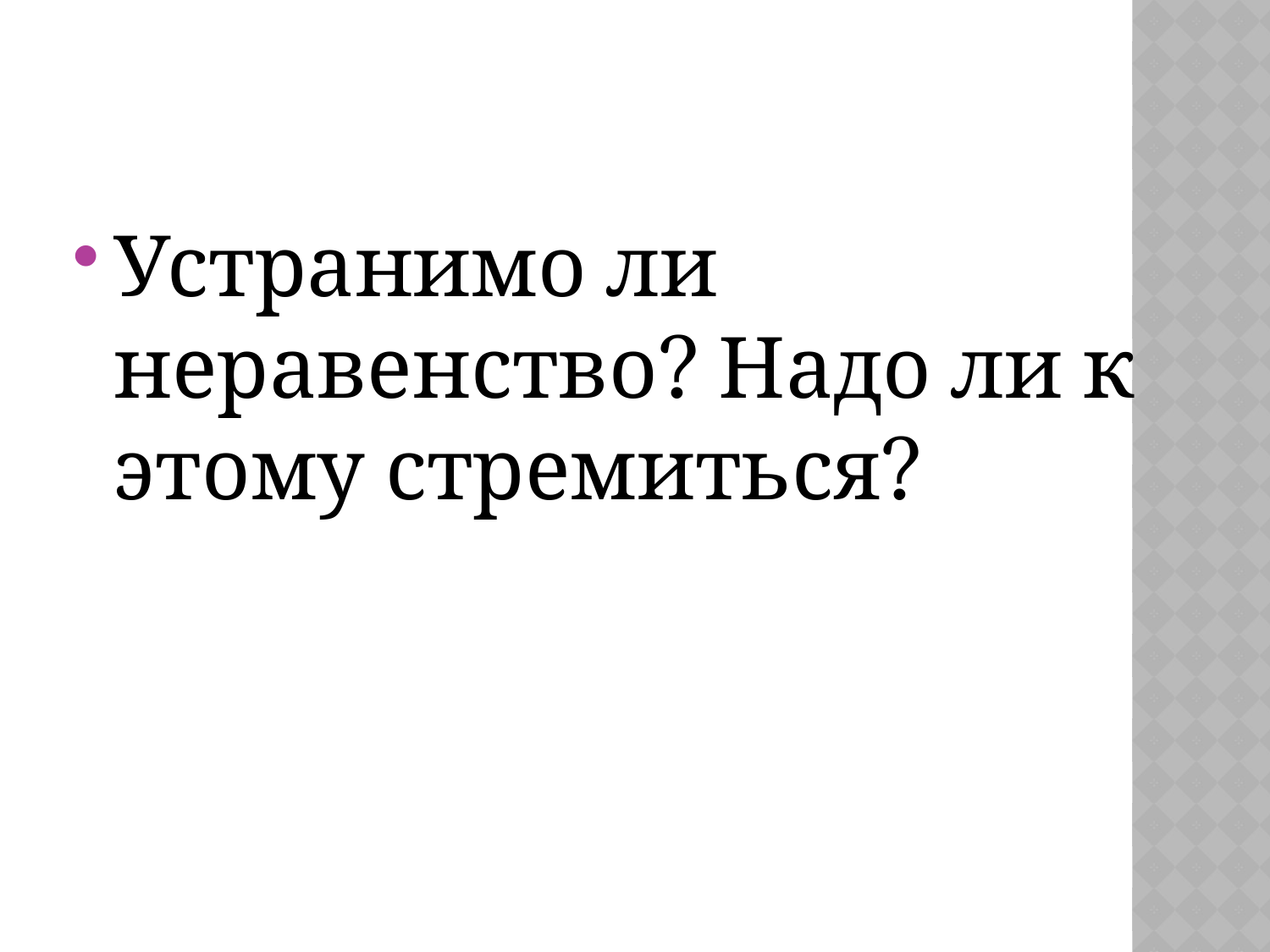

#
Устранимо ли неравенство? Надо ли к этому стремиться?